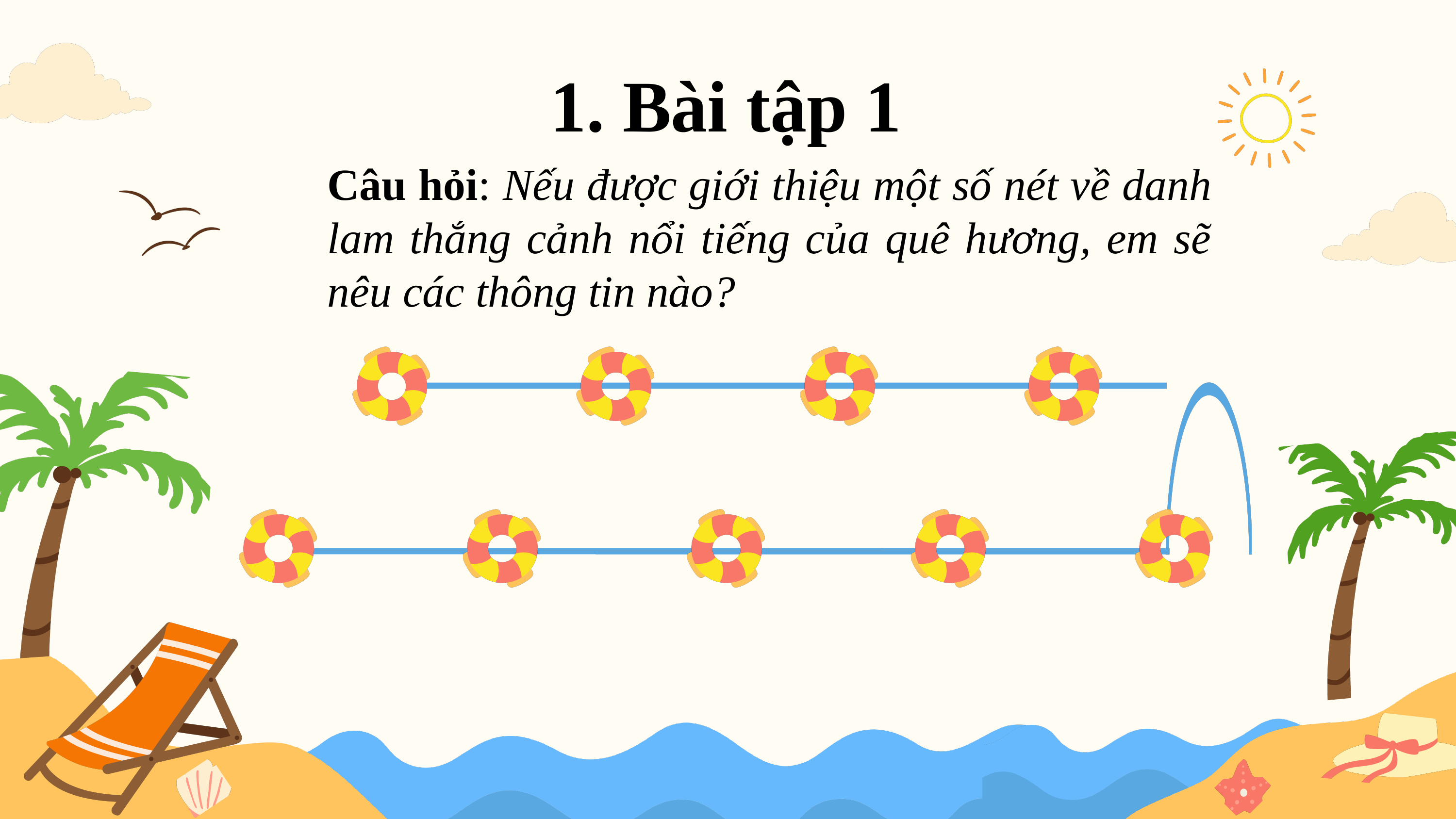

1. Bài tập 1

Câu hỏi: Nếu được giới thiệu một số nét về danh lam thắng cảnh nổi tiếng của quê hương, em sẽ nêu các thông tin nào?